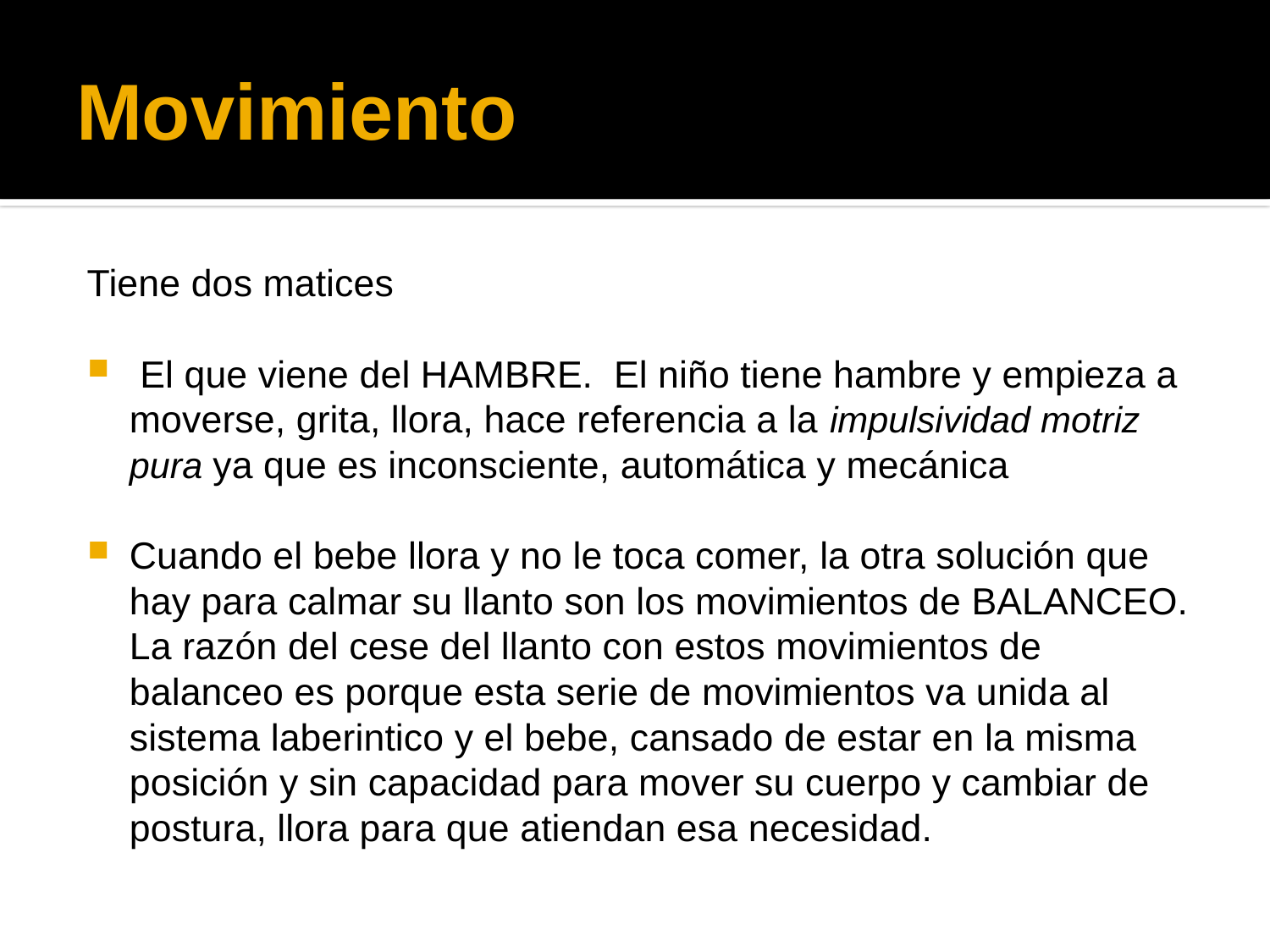

# Movimiento
Tiene dos matices

 El que viene del HAMBRE.  El niño tiene hambre y empieza a moverse, grita, llora, hace referencia a la impulsividad motriz pura ya que es inconsciente, automática y mecánica

Cuando el bebe llora y no le toca comer, la otra solución que hay para calmar su llanto son los movimientos de BALANCEO. La razón del cese del llanto con estos movimientos de balanceo es porque esta serie de movimientos va unida al sistema laberintico y el bebe, cansado de estar en la misma posición y sin capacidad para mover su cuerpo y cambiar de postura, llora para que atiendan esa necesidad.